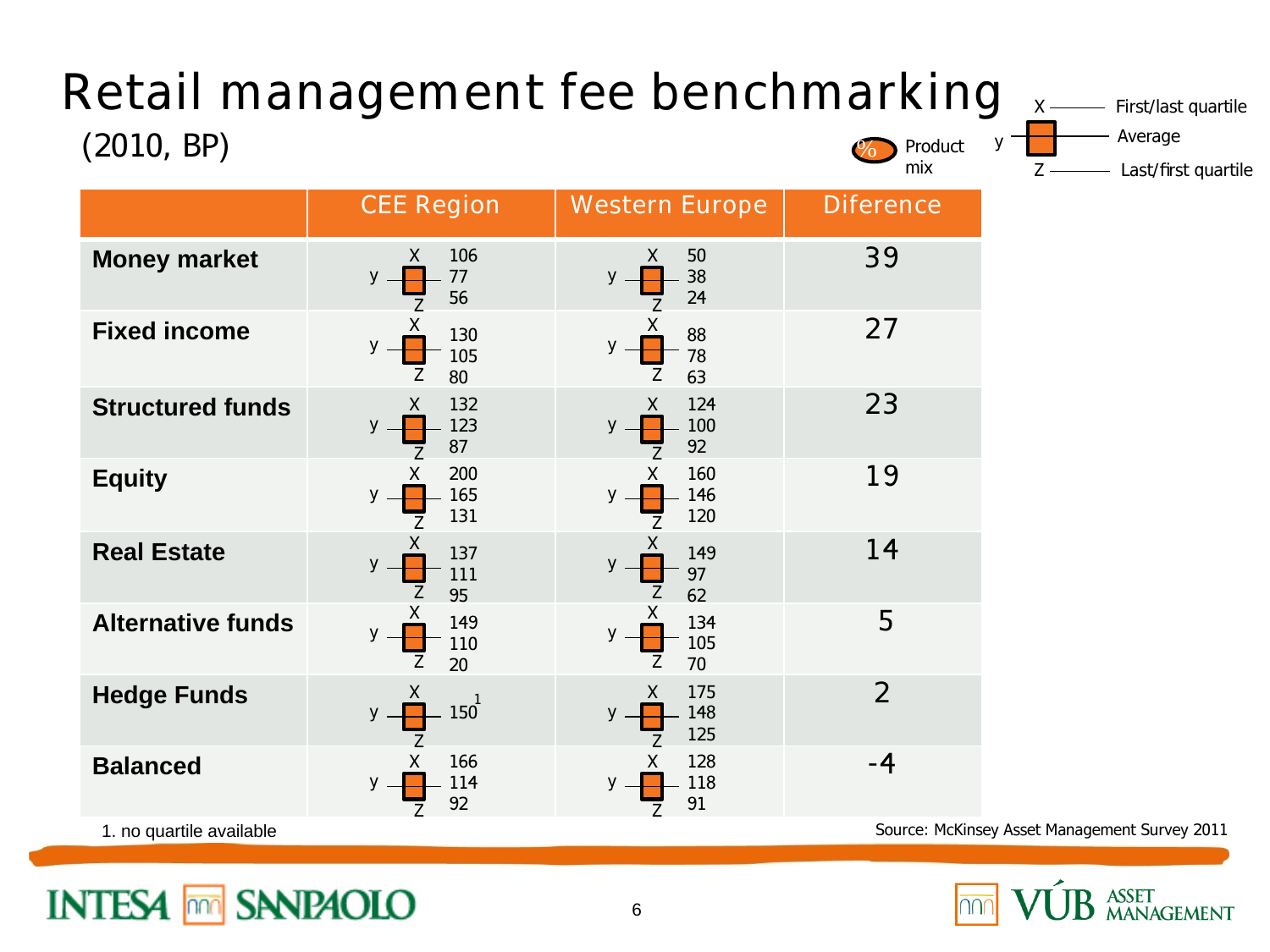

# Retail management fee benchmarking
X             First/last quartile

   Average

y
Z              Last/first quartile
(2010, BP)
Product mix
%
|  | CEE Region | Western Europe | Diference |
| --- | --- | --- | --- |
| Money market |  |  | 39 |
| Fixed income |  |  | 27 |
| Structured funds |  |  | 23 |
| Equity |  |  | 19 |
| Real Estate |  |  | 14 |
| Alternative funds |  |  | 5 |
| Hedge Funds |  |  | 2 |
| Balanced |  |  | -4 |
X

y

Z
106
77
56
X

y

Z
50
38
24
X

y

Z
X

y

Z
130
105
80
88
78
63
X

y

Z
132
123
87

X

y

Z
124
100
92

X

y

Z
200
165
131

X

y

Z
160
146
120

[unsupported chart]

X

y

Z
X

y

Z
137
111
95
149
97
62

X

y

Z
X

y

Z
149
110
20
134
105
70

X

y

Z

150
X

y

Z
175
148
125

1
X

y

Z
166
114
92

X

y

Z
128
118
91

1. no quartile available
Source: McKinsey Asset Management Survey 2011
6